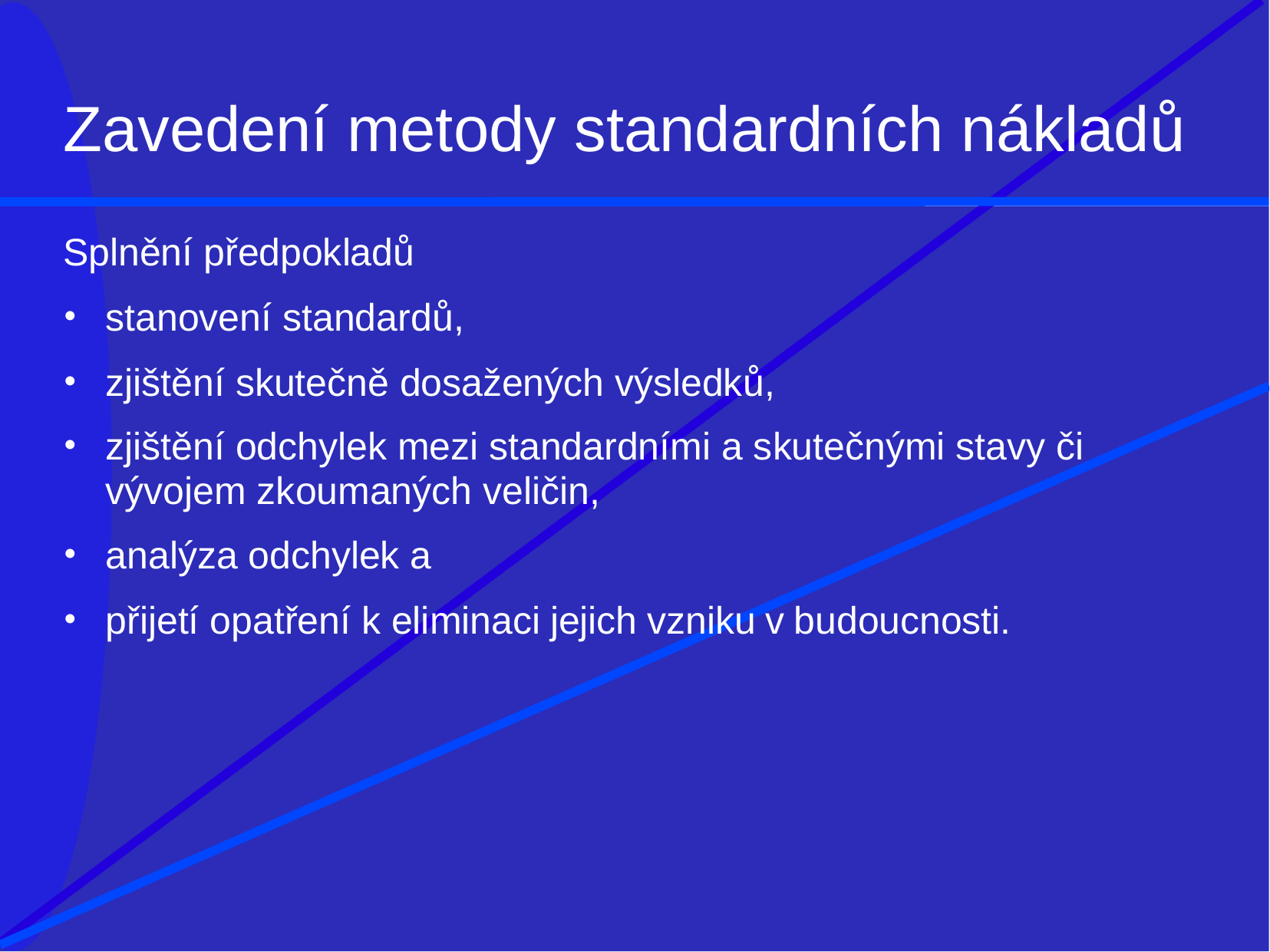

# Zavedení metody standardních nákladů
Splnění předpokladů
stanovení standardů,
zjištění skutečně dosažených výsledků,
zjištění odchylek mezi standardními a skutečnými stavy či
vývojem zkoumaných veličin,
analýza odchylek a
přijetí opatření k eliminaci jejich vzniku v budoucnosti.